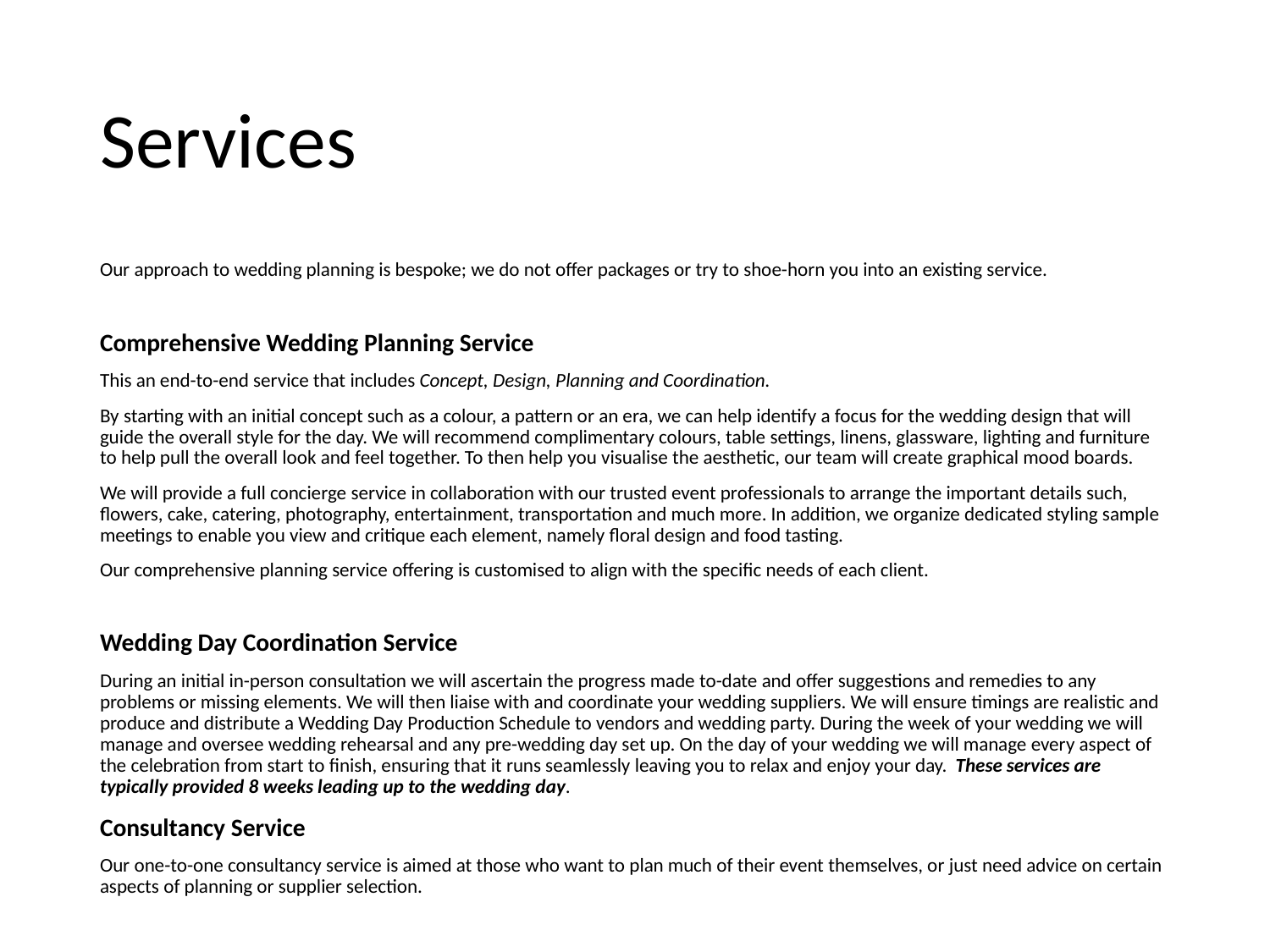

# Services
Our approach to wedding planning is bespoke; we do not offer packages or try to shoe-horn you into an existing service.

Comprehensive Wedding Planning Service
This an end-to-end service that includes Concept, Design, Planning and Coordination.
By starting with an initial concept such as a colour, a pattern or an era, we can help identify a focus for the wedding design that will guide the overall style for the day. We will recommend complimentary colours, table settings, linens, glassware, lighting and furniture to help pull the overall look and feel together. To then help you visualise the aesthetic, our team will create graphical mood boards.
We will provide a full concierge service in collaboration with our trusted event professionals to arrange the important details such, flowers, cake, catering, photography, entertainment, transportation and much more. In addition, we organize dedicated styling sample meetings to enable you view and critique each element, namely floral design and food tasting.
Our comprehensive planning service offering is customised to align with the specific needs of each client.

Wedding Day Coordination Service
During an initial in-person consultation we will ascertain the progress made to-date and offer suggestions and remedies to any problems or missing elements. We will then liaise with and coordinate your wedding suppliers. We will ensure timings are realistic and produce and distribute a Wedding Day Production Schedule to vendors and wedding party. During the week of your wedding we will manage and oversee wedding rehearsal and any pre-wedding day set up. On the day of your wedding we will manage every aspect of the celebration from start to finish, ensuring that it runs seamlessly leaving you to relax and enjoy your day.  These services are typically provided 8 weeks leading up to the wedding day.
Consultancy Service
Our one-to-one consultancy service is aimed at those who want to plan much of their event themselves, or just need advice on certain aspects of planning or supplier selection.